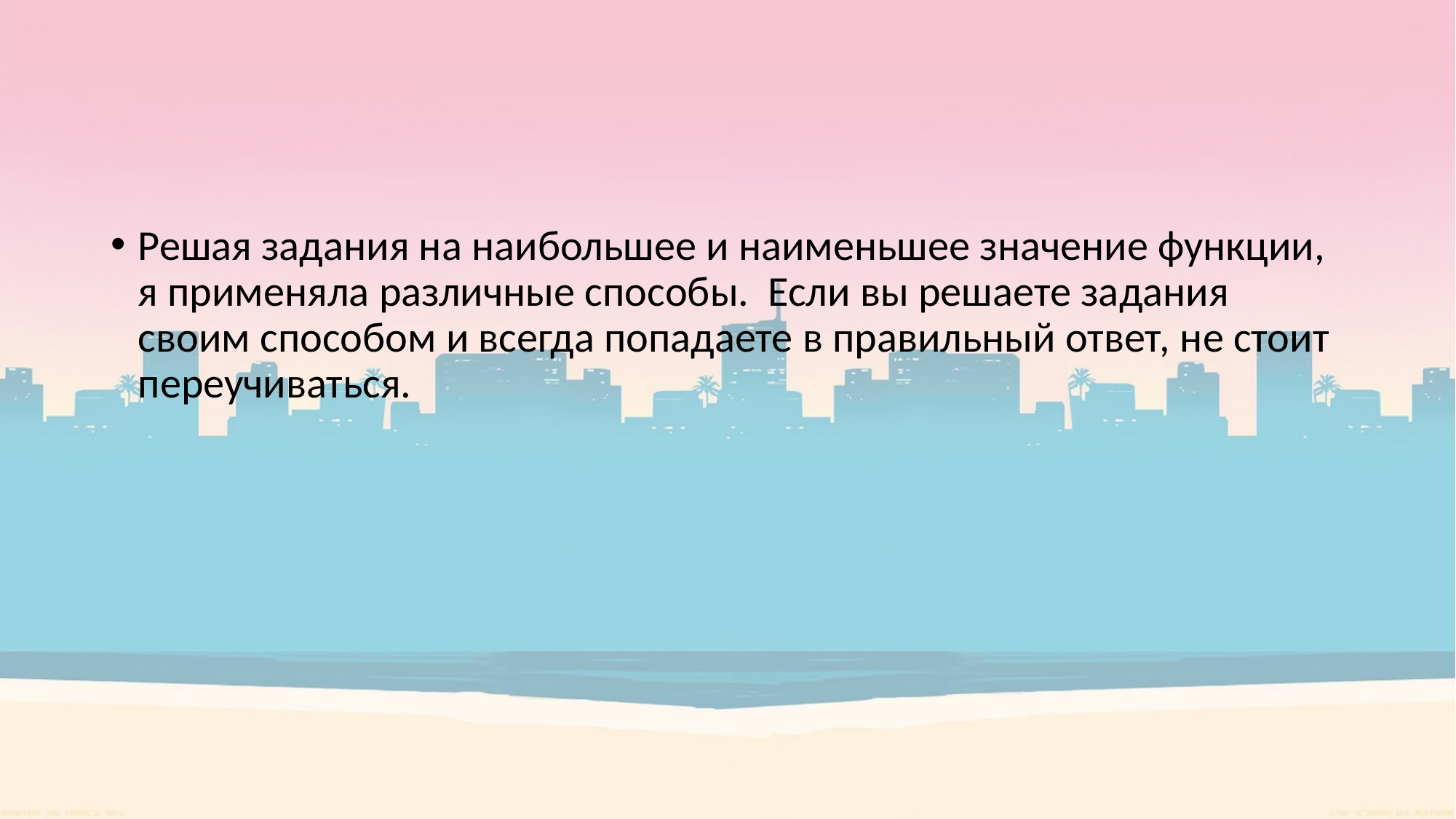

#
Решая задания на наибольшее и наименьшее значение функции, я применяла различные способы.  Если вы решаете задания своим способом и всегда попадаете в правильный ответ, не стоит переучиваться.